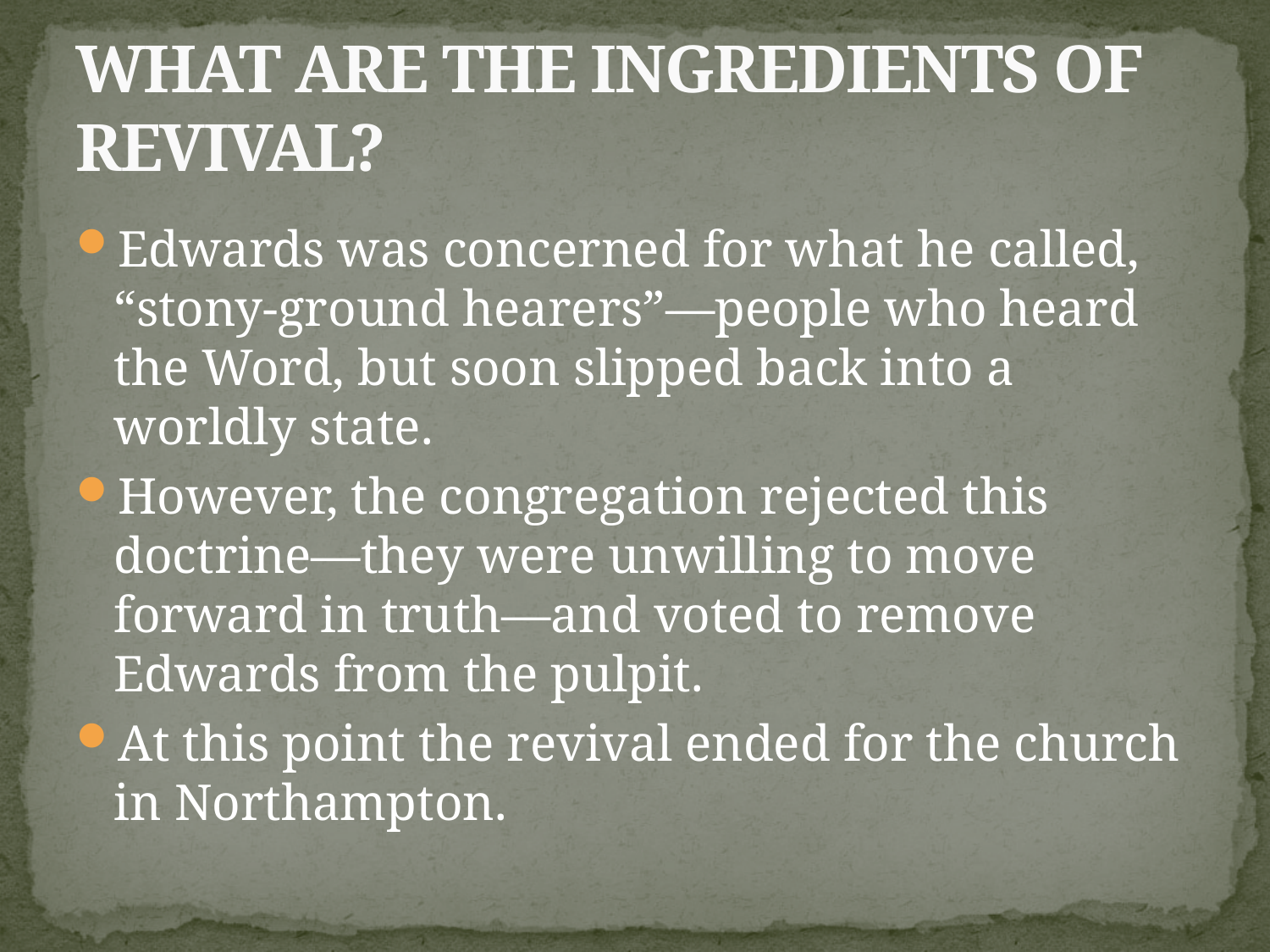

# What Are the Ingredients of Revival?
Edwards was concerned for what he called, “stony-ground hearers”—people who heard the Word, but soon slipped back into a worldly state.
However, the congregation rejected this doctrine—they were unwilling to move forward in truth—and voted to remove Edwards from the pulpit.
At this point the revival ended for the church in Northampton.